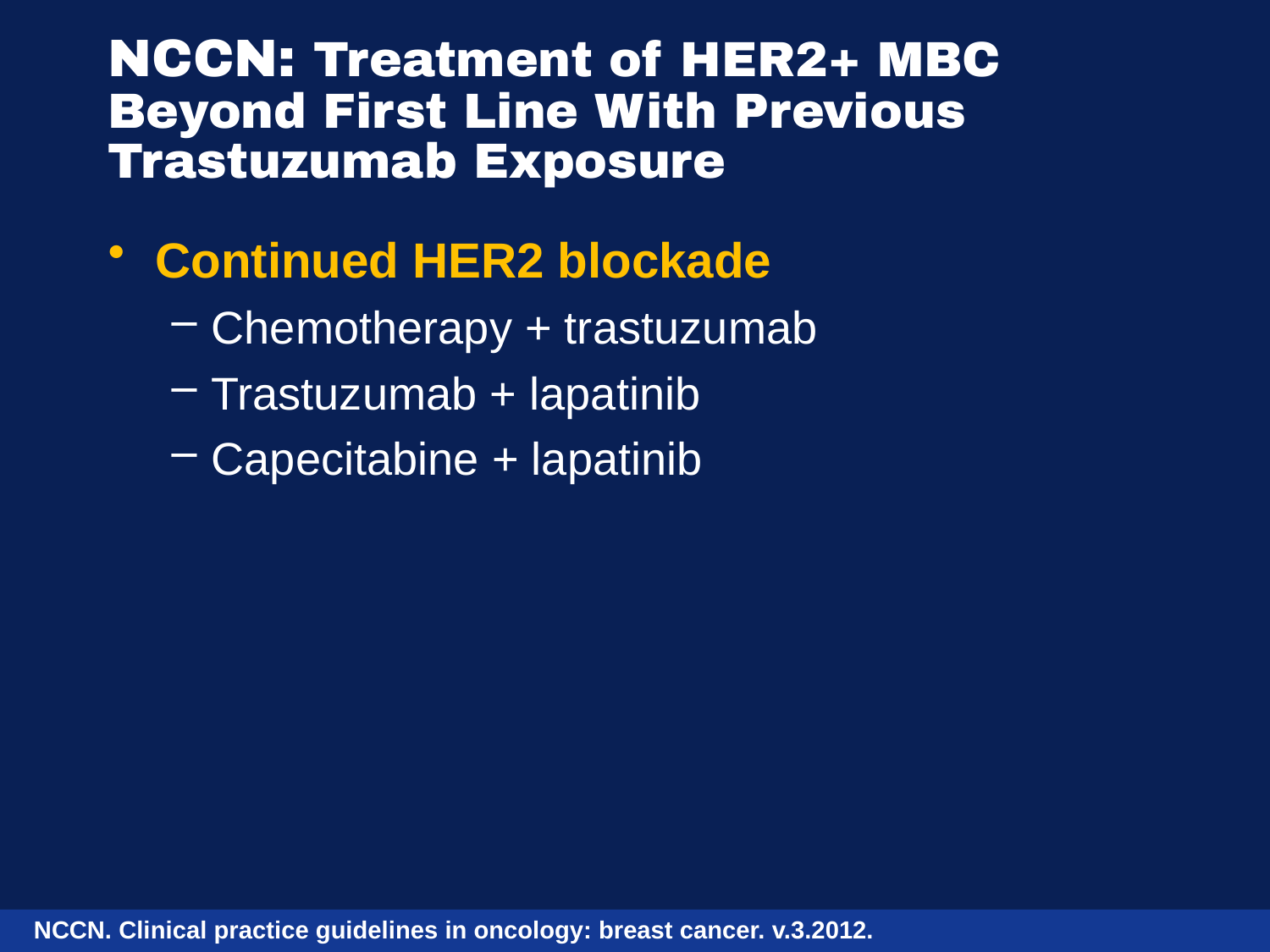

# NCCN: Treatment of HER2+ MBC Beyond First Line With Previous Trastuzumab Exposure
Continued HER2 blockade
Chemotherapy + trastuzumab
Trastuzumab + lapatinib
Capecitabine + lapatinib
NCCN. Clinical practice guidelines in oncology: breast cancer. v.3.2012.